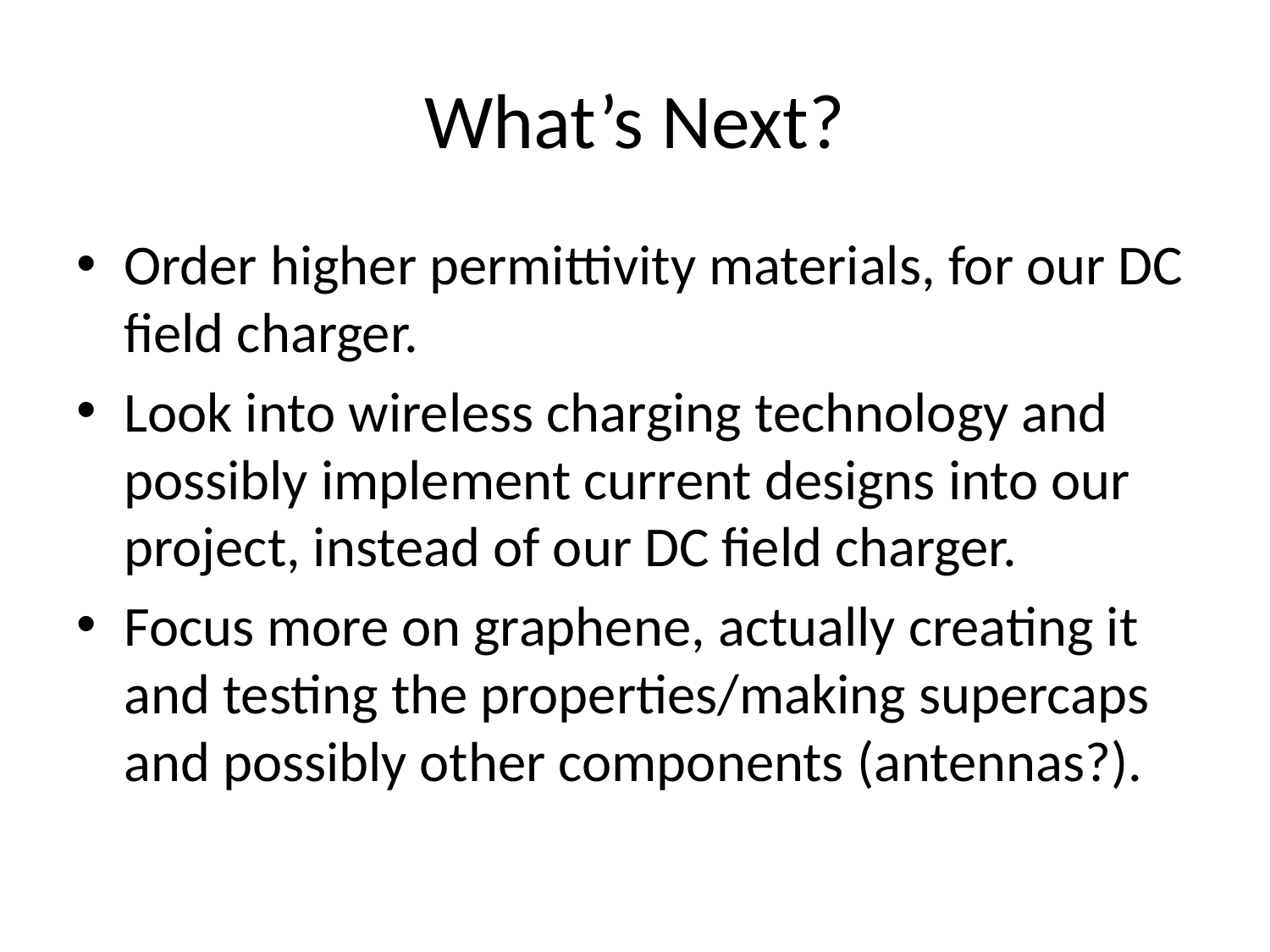

# What’s Next?
Order higher permittivity materials, for our DC field charger.
Look into wireless charging technology and possibly implement current designs into our project, instead of our DC field charger.
Focus more on graphene, actually creating it and testing the properties/making supercaps and possibly other components (antennas?).